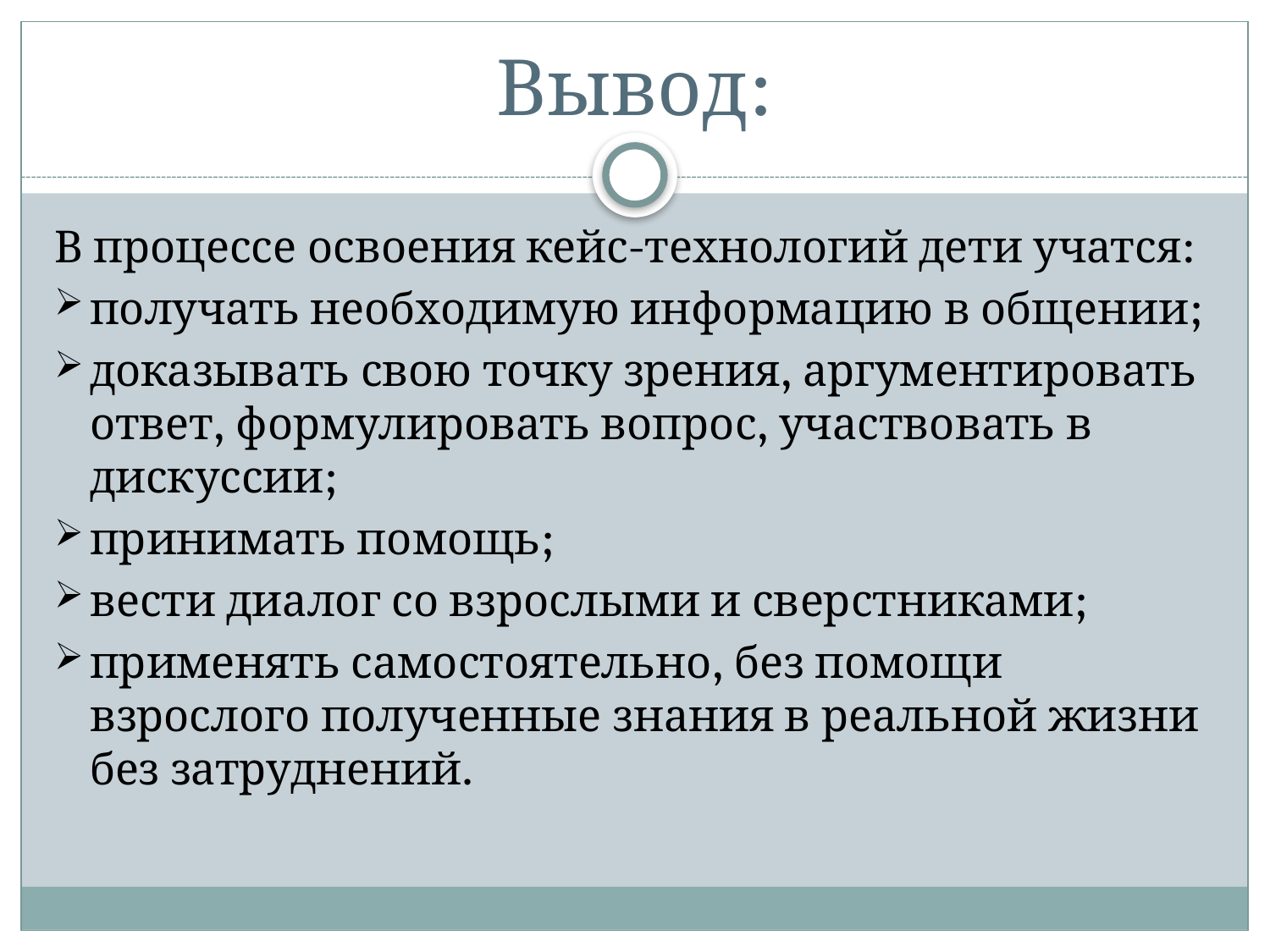

# Вывод:
В процессе освоения кейс-технологий дети учатся:
получать необходимую информацию в общении;
доказывать свою точку зрения, аргументировать ответ, формулировать вопрос, участвовать в дискуссии;
принимать помощь;
вести диалог со взрослыми и сверстниками;
применять самостоятельно, без помощи взрослого полученные знания в реальной жизни без затруднений.